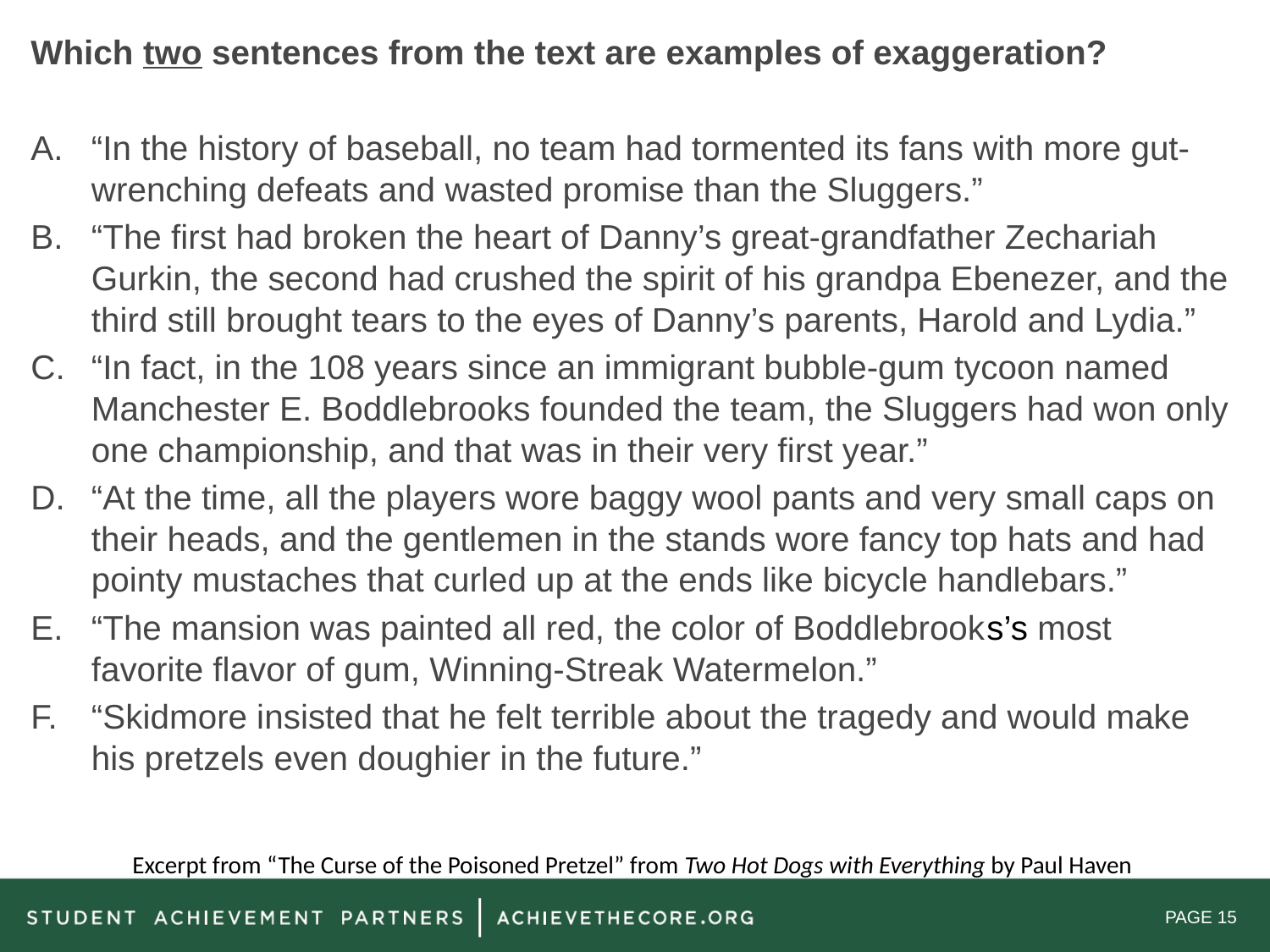

Which two sentences from the text are examples of exaggeration?

“In the history of baseball, no team had tormented its fans with more gut-wrenching defeats and wasted promise than the Sluggers.”
“The first had broken the heart of Danny’s great-grandfather Zechariah Gurkin, the second had crushed the spirit of his grandpa Ebenezer, and the third still brought tears to the eyes of Danny’s parents, Harold and Lydia.”
“In fact, in the 108 years since an immigrant bubble-gum tycoon named Manchester E. Boddlebrooks founded the team, the Sluggers had won only one championship, and that was in their very first year.”
“At the time, all the players wore baggy wool pants and very small caps on their heads, and the gentlemen in the stands wore fancy top hats and had pointy mustaches that curled up at the ends like bicycle handlebars.”
“The mansion was painted all red, the color of Boddlebrooks’s most favorite flavor of gum, Winning-Streak Watermelon.”
“Skidmore insisted that he felt terrible about the tragedy and would make his pretzels even doughier in the future.”
Excerpt from “The Curse of the Poisoned Pretzel” from Two Hot Dogs with Everything by Paul Haven